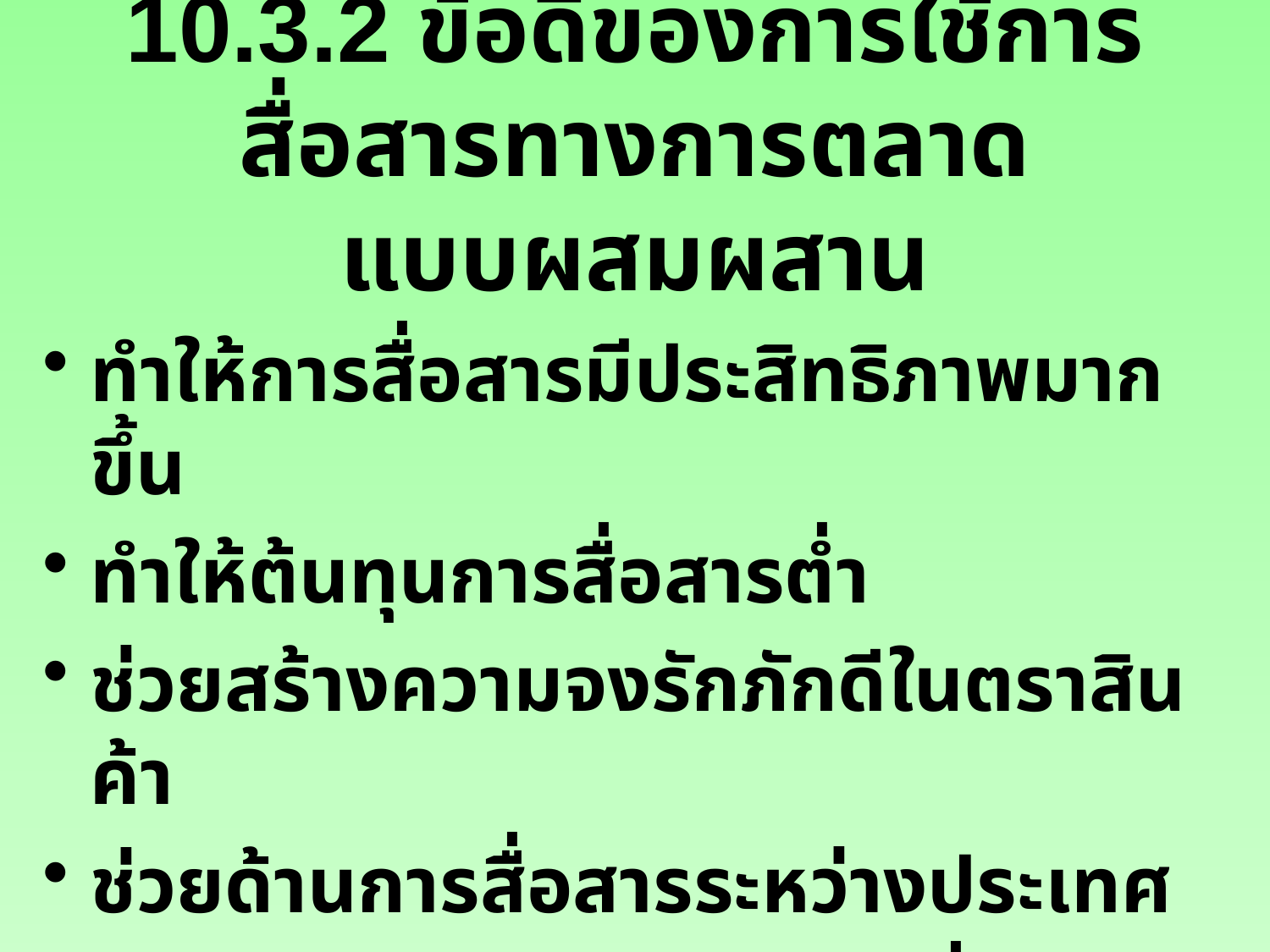

# 10.3.2 ข้อดีของการใช้การสื่อสารทางการตลาด แบบผสมผสาน
ทำให้การสื่อสารมีประสิทธิภาพมากขึ้น
ทำให้ต้นทุนการสื่อสารต่ำ
ช่วยสร้างความจงรักภักดีในตราสินค้า
ช่วยด้านการสื่อสารระหว่างประเทศ
ช่วยสร้างผลกระทบต่อการสื่อสารได้ดีกว่า